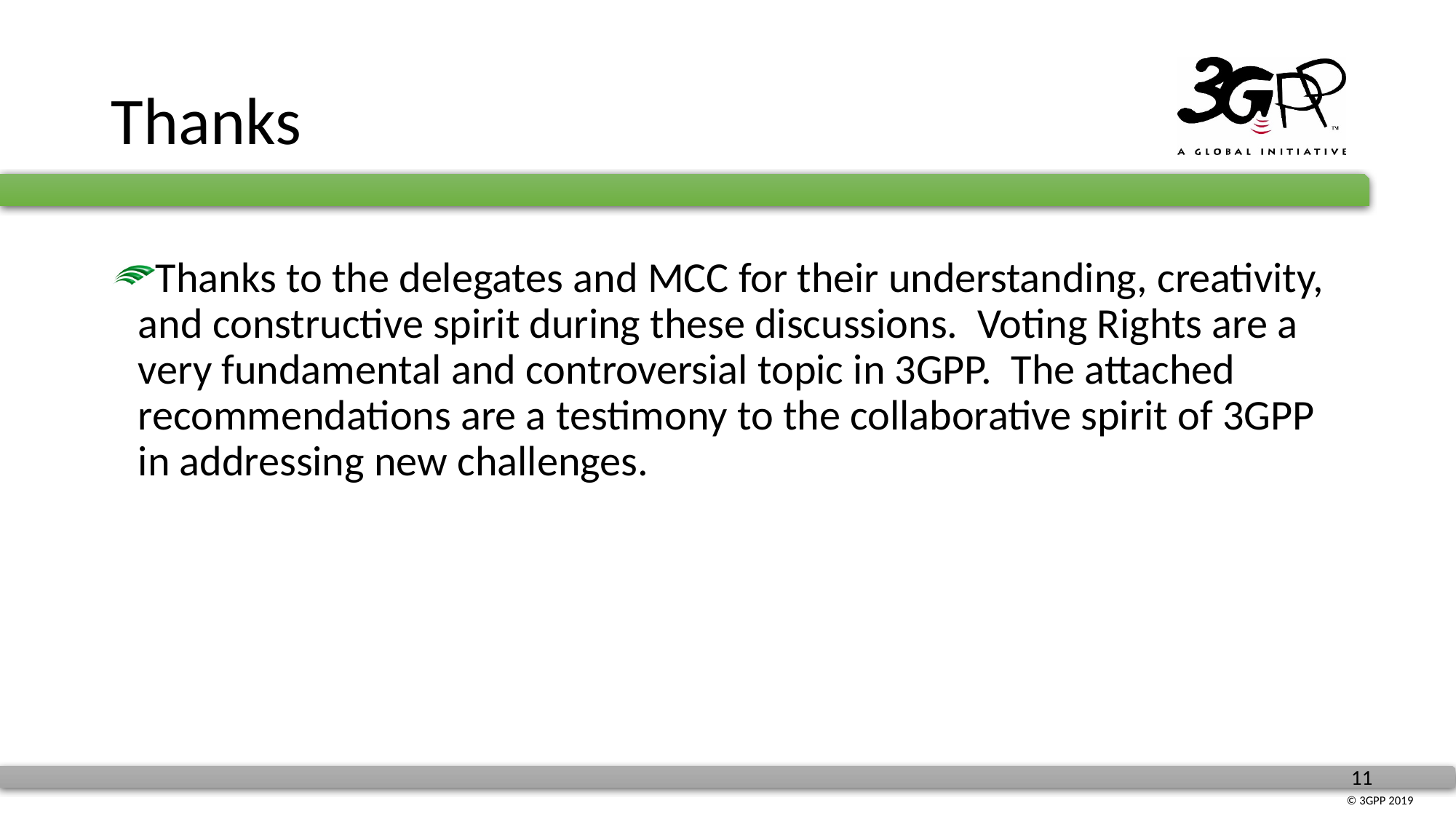

# Thanks
Thanks to the delegates and MCC for their understanding, creativity, and constructive spirit during these discussions.  Voting Rights are a very fundamental and controversial topic in 3GPP.  The attached recommendations are a testimony to the collaborative spirit of 3GPP in addressing new challenges.